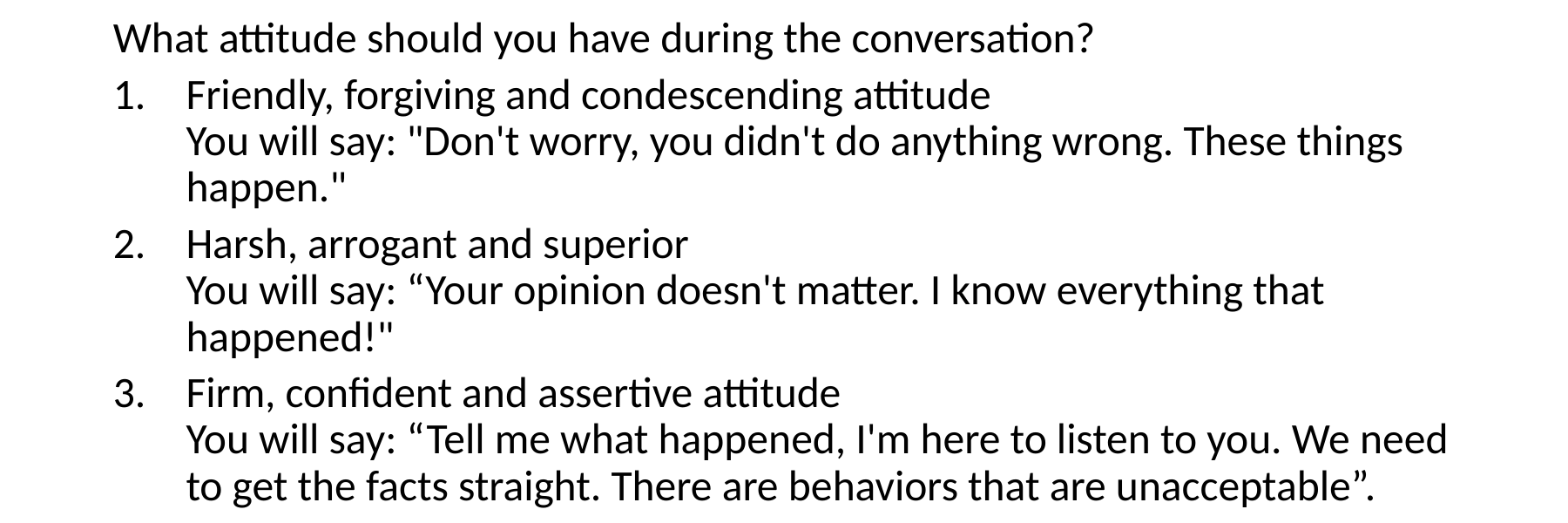

What attitude should you have during the conversation?
Friendly, forgiving and condescending attitude
You will say: "Don't worry, you didn't do anything wrong. These things happen."
Harsh, arrogant and superior
You will say: “Your opinion doesn't matter. I know everything that happened!"
Firm, confident and assertive attitude
You will say: “Tell me what happened, I'm here to listen to you. We need to get the facts straight. There are behaviors that are unacceptable”.